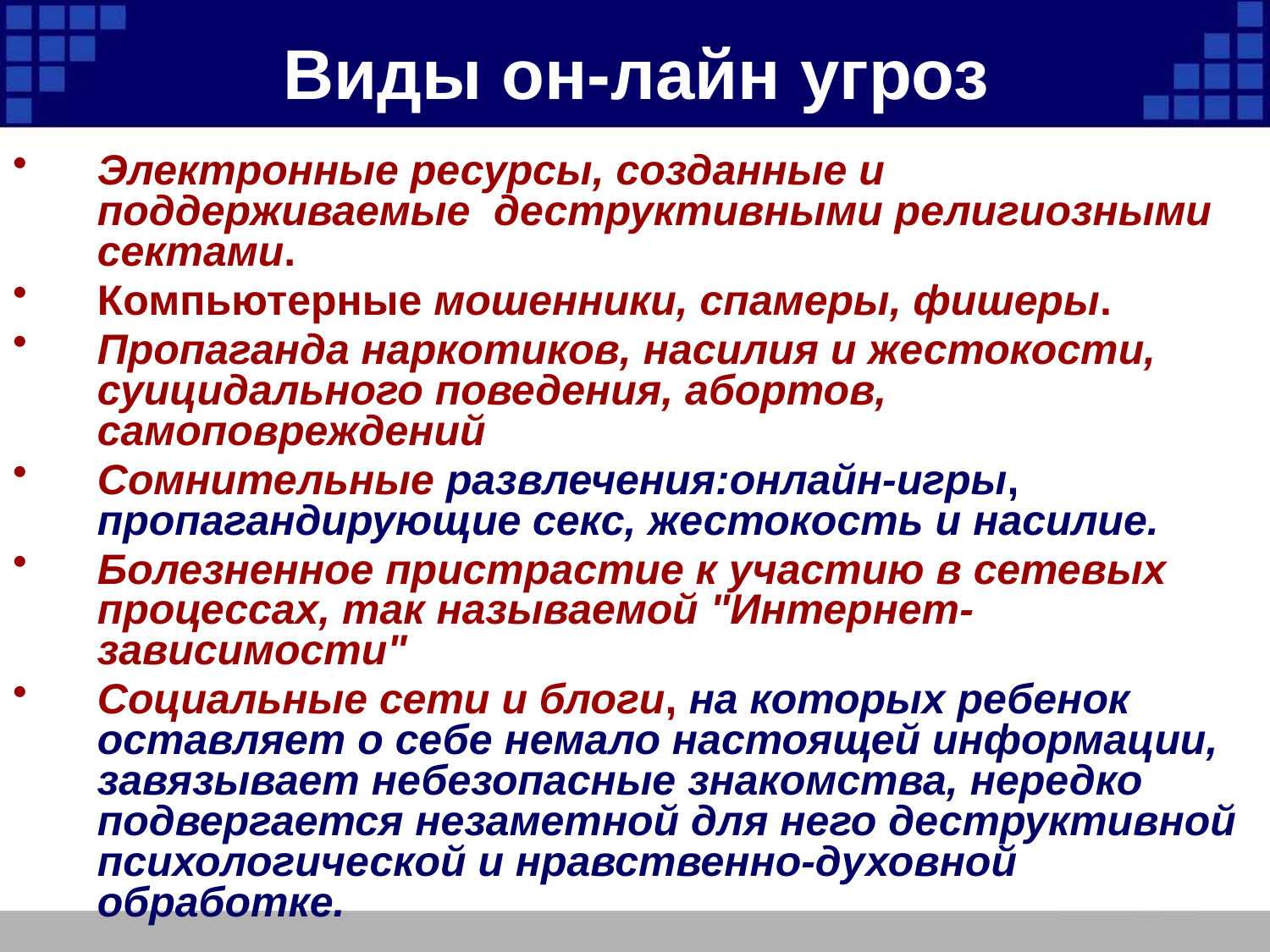

# Виды он-лайн угроз
Электронные ресурсы, созданные и поддерживаемые  деструктивными религиозными сектами.
Компьютерные мошенники, спамеры, фишеры.
Пропаганда наркотиков, насилия и жестокости, суицидального поведения, абортов, самоповреждений
Сомнительные развлечения:онлайн-игры, пропагандирующие секс, жестокость и насилие.
Болезненное пристрастие к участию в сетевых процессах, так называемой "Интернет-зависимости"
Социальные сети и блоги, на которых ребенок оставляет о себе немало настоящей информации, завязывает небезопасные знакомства, нередко подвергается незаметной для него деструктивной психологической и нравственно-духовной обработке.